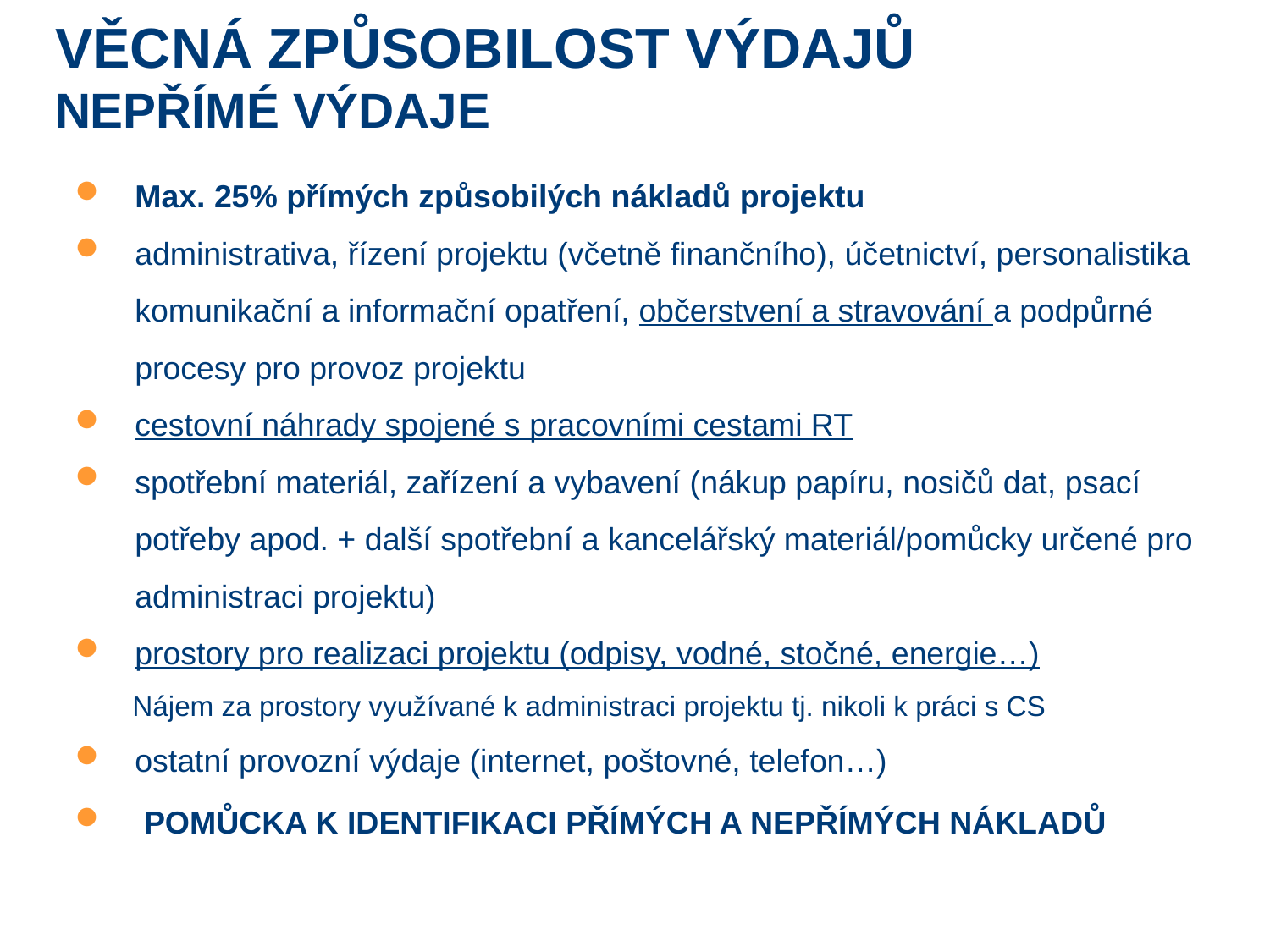

# Věcná způsobilost výdajů nepřímé výdaje
Max. 25% přímých způsobilých nákladů projektu
administrativa, řízení projektu (včetně finančního), účetnictví, personalistika komunikační a informační opatření, občerstvení a stravování a podpůrné procesy pro provoz projektu
cestovní náhrady spojené s pracovními cestami RT
spotřební materiál, zařízení a vybavení (nákup papíru, nosičů dat, psací potřeby apod. + další spotřební a kancelářský materiál/pomůcky určené pro administraci projektu)
prostory pro realizaci projektu (odpisy, vodné, stočné, energie…)
Nájem za prostory využívané k administraci projektu tj. nikoli k práci s CS
ostatní provozní výdaje (internet, poštovné, telefon…)
 POMŮCKA K IDENTIFIKACI PŘÍMÝCH A NEPŘÍMÝCH NÁKLADŮ

15